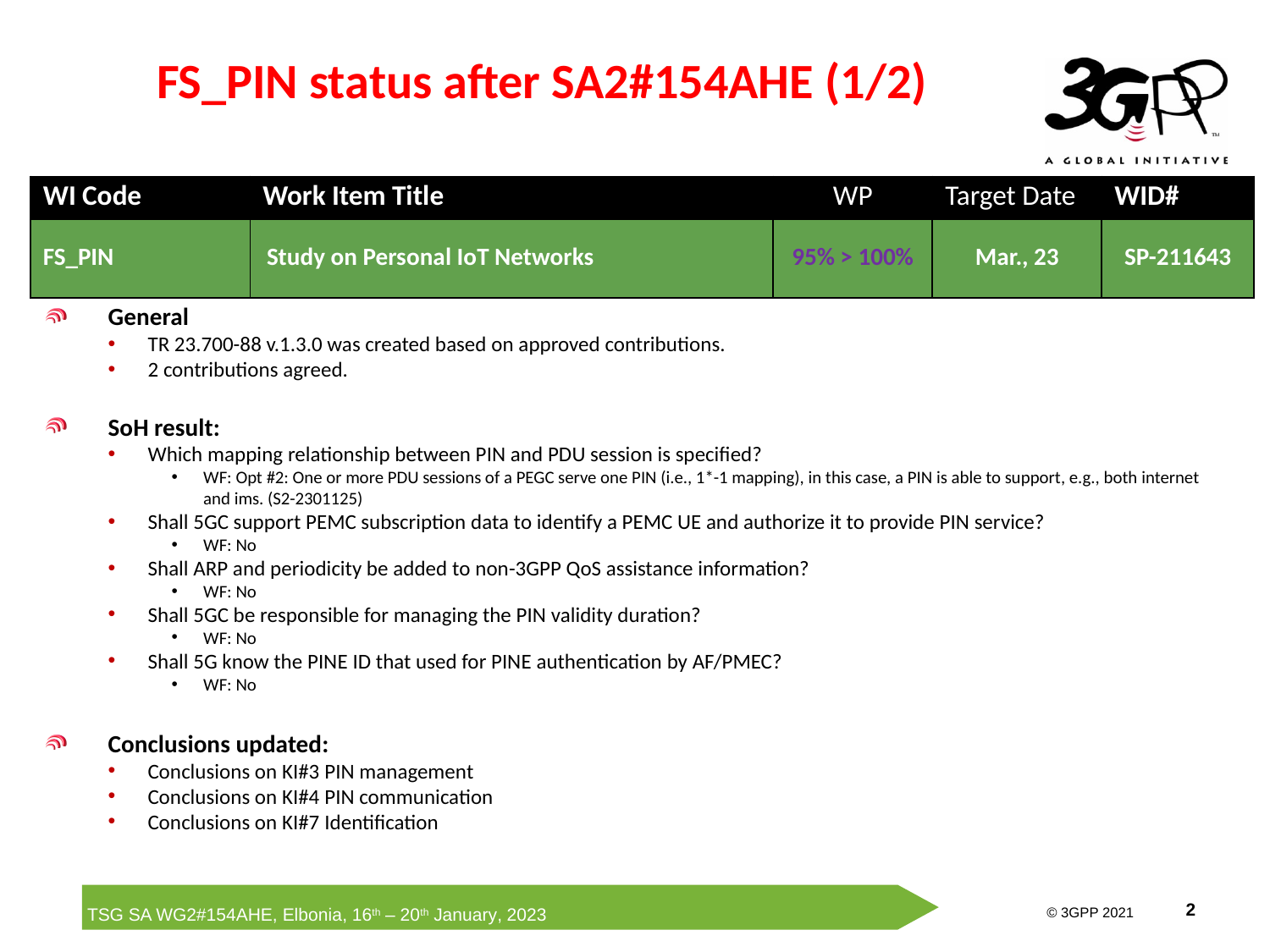

# FS_PIN status after SA2#154AHE (1/2)
| WI Code | Work Item Title | WP | Target Date | WID# |
| --- | --- | --- | --- | --- |
| FS\_PIN | Study on Personal IoT Networks | 95% > 100% | Mar., 23 | SP-211643 |
General
TR 23.700-88 v.1.3.0 was created based on approved contributions.
2 contributions agreed.

SoH result:
Which mapping relationship between PIN and PDU session is specified?
WF: Opt #2: One or more PDU sessions of a PEGC serve one PIN (i.e., 1*-1 mapping), in this case, a PIN is able to support, e.g., both internet and ims. (S2-2301125)
Shall 5GC support PEMC subscription data to identify a PEMC UE and authorize it to provide PIN service?
WF: No
Shall ARP and periodicity be added to non-3GPP QoS assistance information?
WF: No
Shall 5GC be responsible for managing the PIN validity duration?
WF: No
Shall 5G know the PINE ID that used for PINE authentication by AF/PMEC?
WF: No

Conclusions updated:
Conclusions on KI#3 PIN management
Conclusions on KI#4 PIN communication
Conclusions on KI#7 Identification